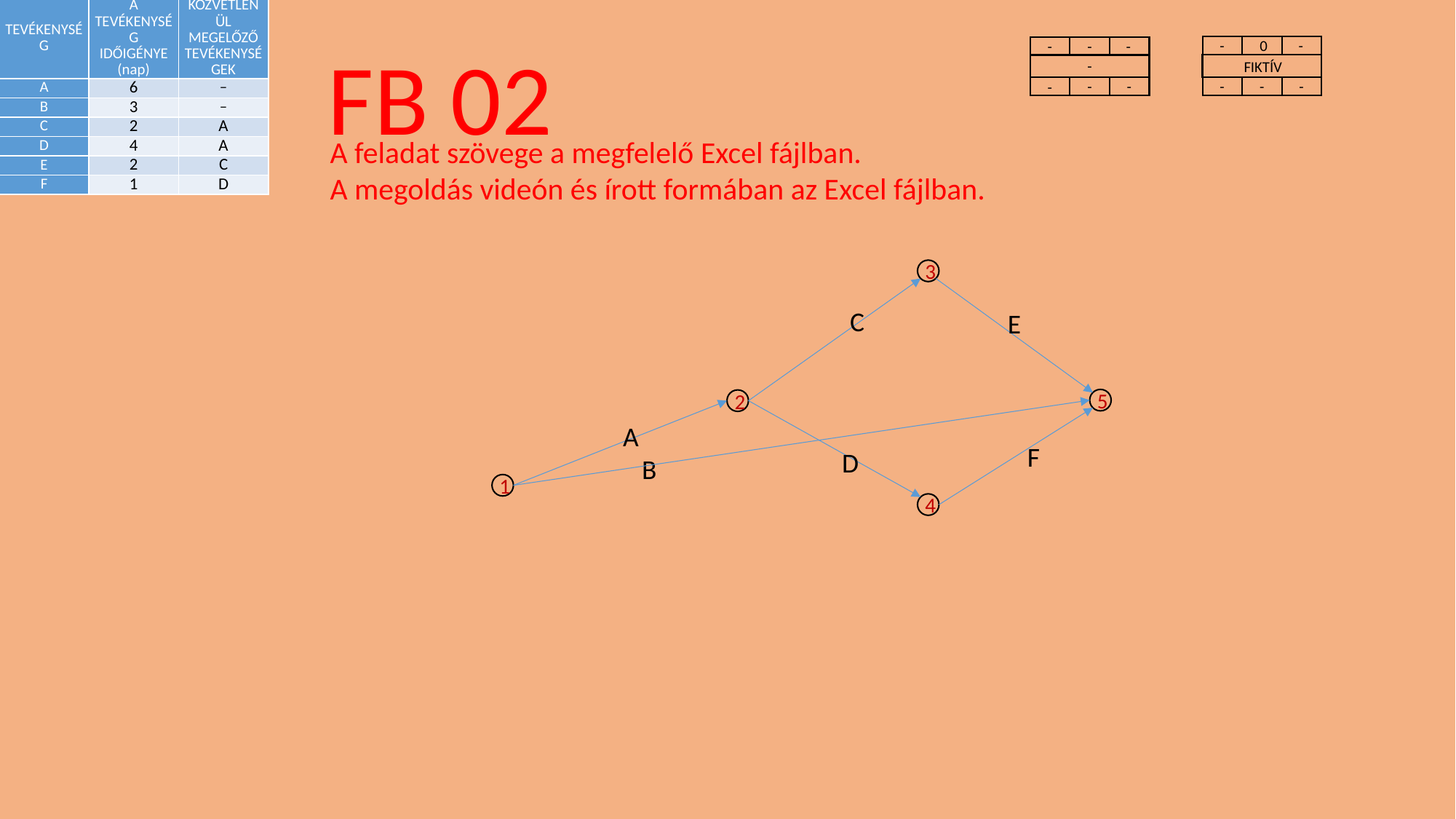

| TEVÉKENYSÉG | A TEVÉKENYSÉG IDŐIGÉNYE (nap) | KÖZVETLENÜL MEGELŐZŐ TEVÉKENYSÉGEK |
| --- | --- | --- |
| A | 6 | – |
| B | 3 | – |
| C | 2 | A |
| D | 4 | A |
| E | 2 | C |
| F | 1 | D |
FB 02
-
0
-

FIKTÍV
-
-
-
-
-
-

-
-
-
-
A feladat szövege a megfelelő Excel fájlban.
A megoldás videón és írott formában az Excel fájlban.
3
C
E
5
2
A
F
D
B
1
4